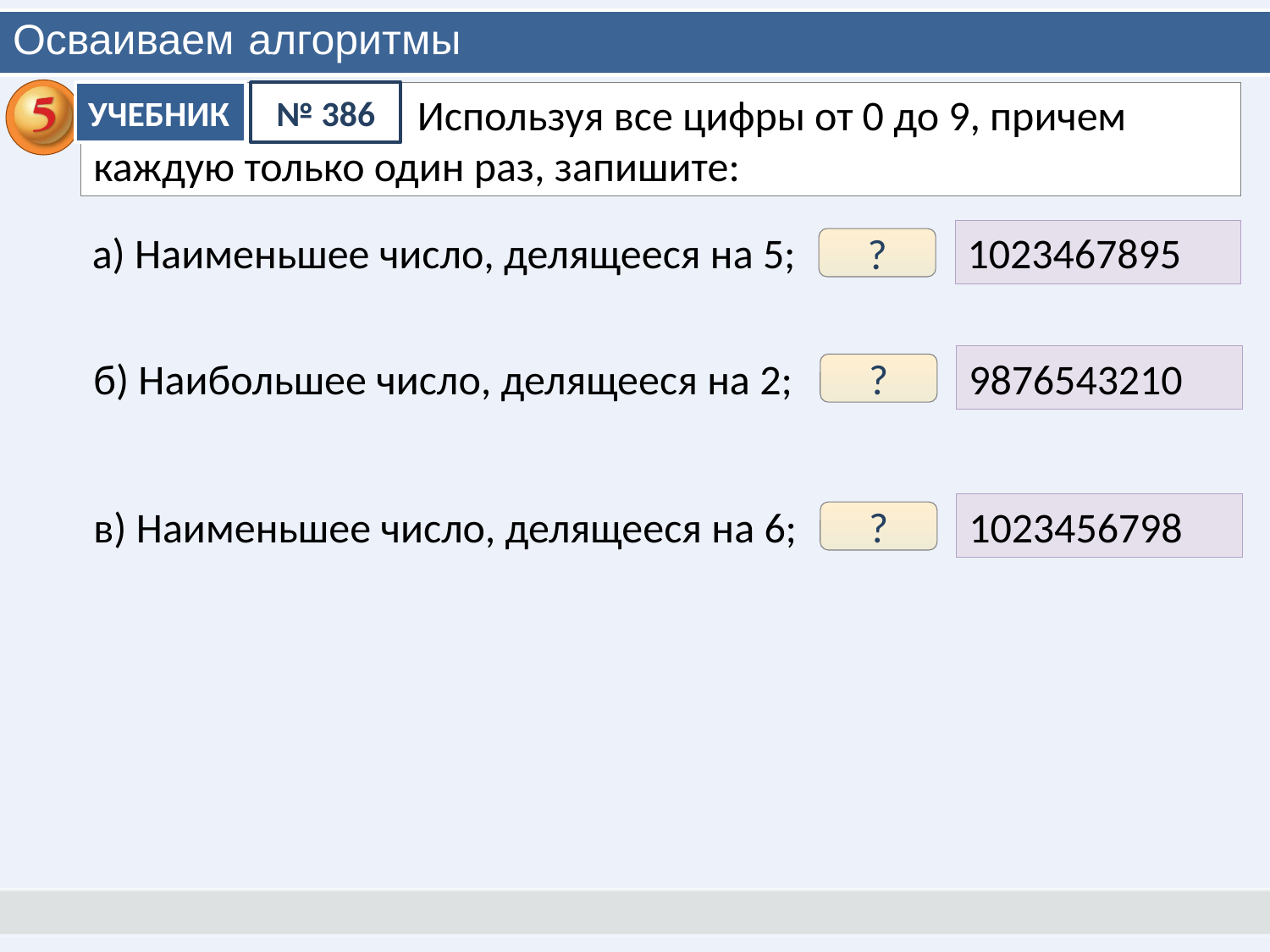

# Осваиваем алгоритмы

УЧЕБНИК
                                  Используя все цифры от 0 до 9, причем каждую только один раз, запишите:
№ 386
1023467895
а) Наименьшее число, делящееся на 5;
?
9876543210
б) Наибольшее число, делящееся на 2;
?
1023456798
в) Наименьшее число, делящееся на 6;
?